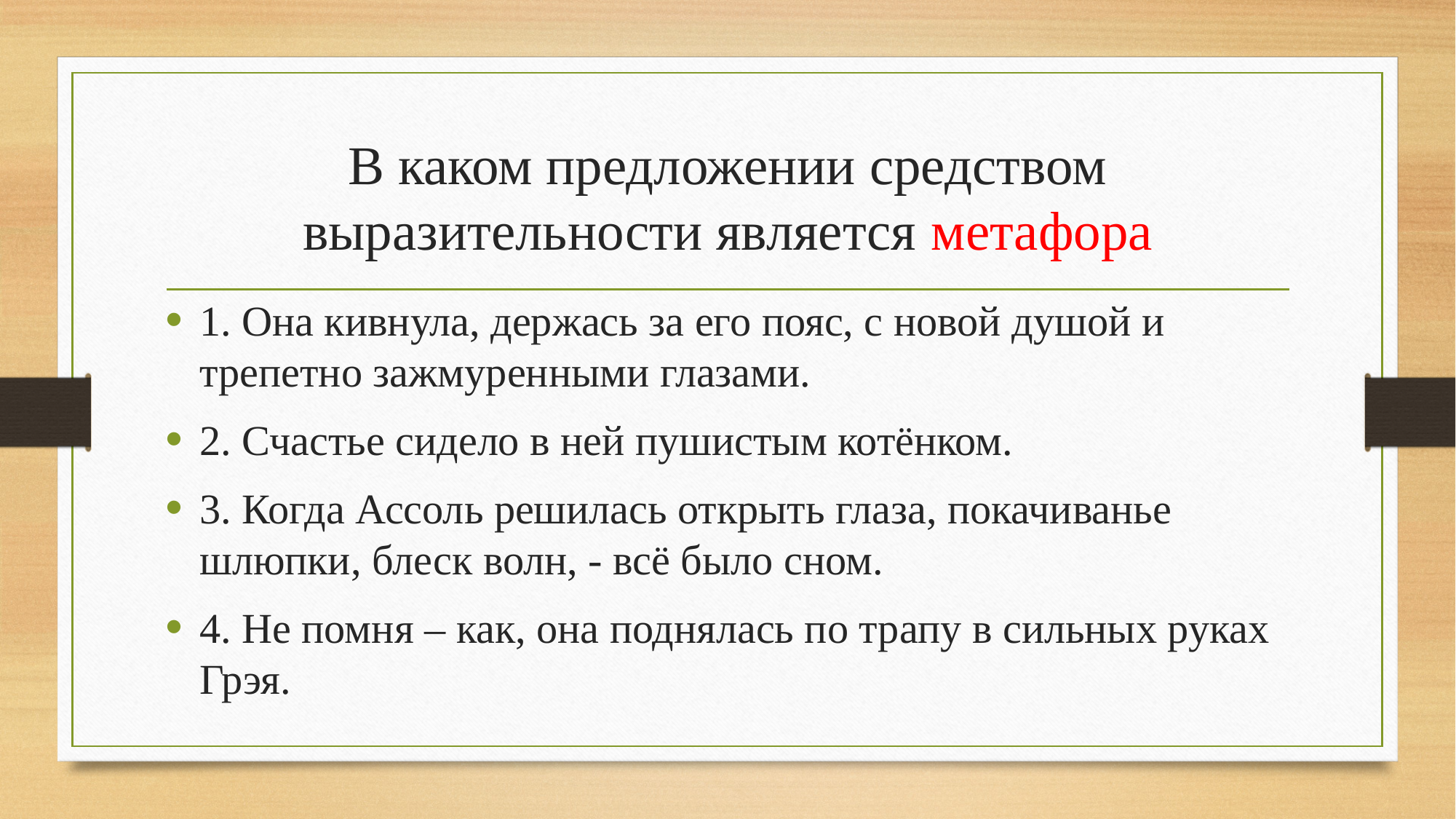

# В каком предложении средством выразительности является метафора
1. Она кивнула, держась за его пояс, с новой душой и трепетно зажмуренными глазами.
2. Счастье сидело в ней пушистым котёнком.
3. Когда Ассоль решилась открыть глаза, покачиванье шлюпки, блеск волн, - всё было сном.
4. Не помня – как, она поднялась по трапу в сильных руках Грэя.